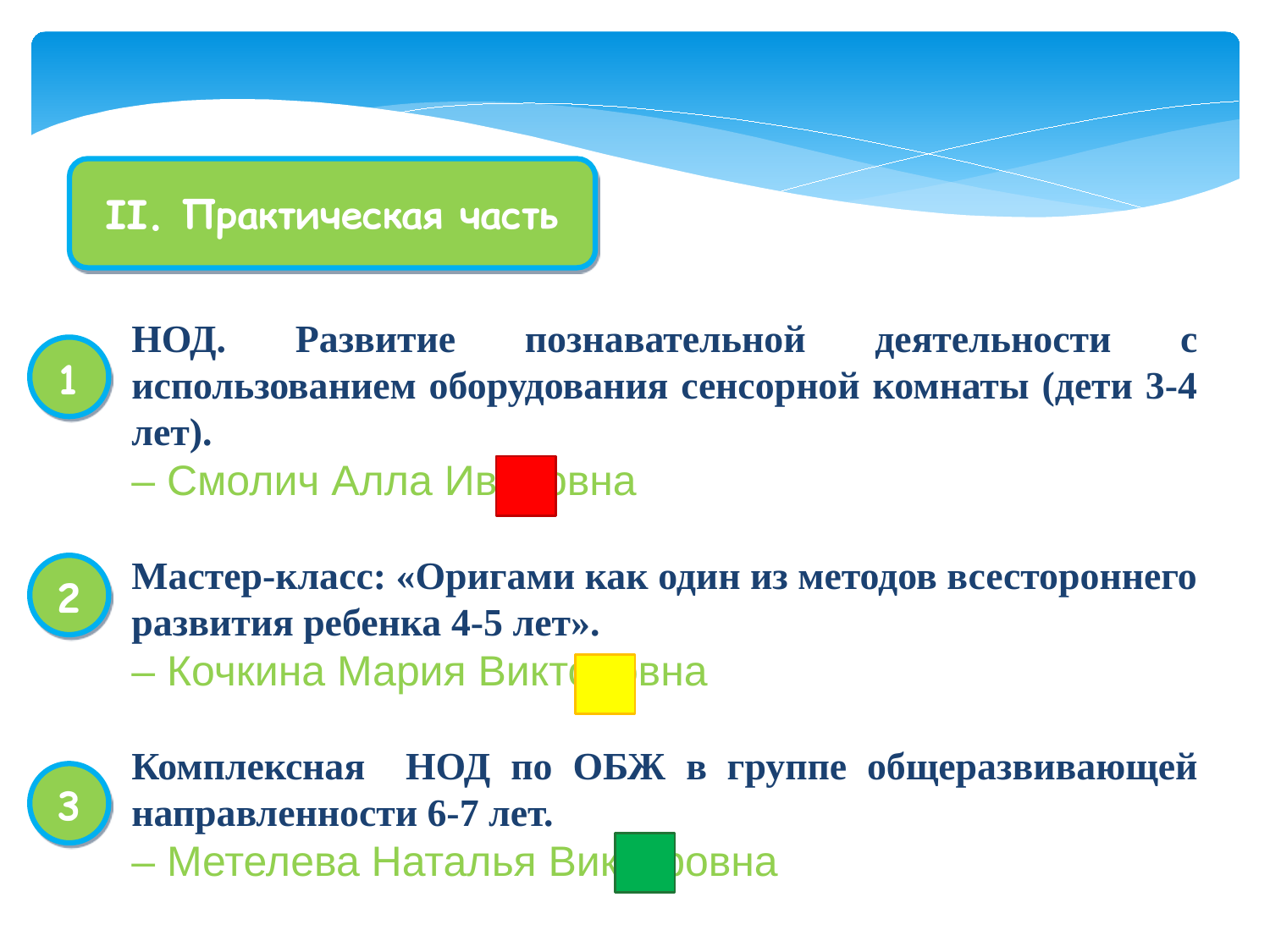

II. Практическая часть
НОД. Развитие познавательной деятельности с использованием оборудования сенсорной комнаты (дети 3-4 лет).
– Смолич Алла Ивановна

Мастер-класс: «Оригами как один из методов всестороннего развития ребенка 4-5 лет».
– Кочкина Мария Викторовна

Комплексная  НОД по ОБЖ в группе общеразвивающей направленности 6-7 лет.
– Метелева Наталья Викторовна
1

2

3